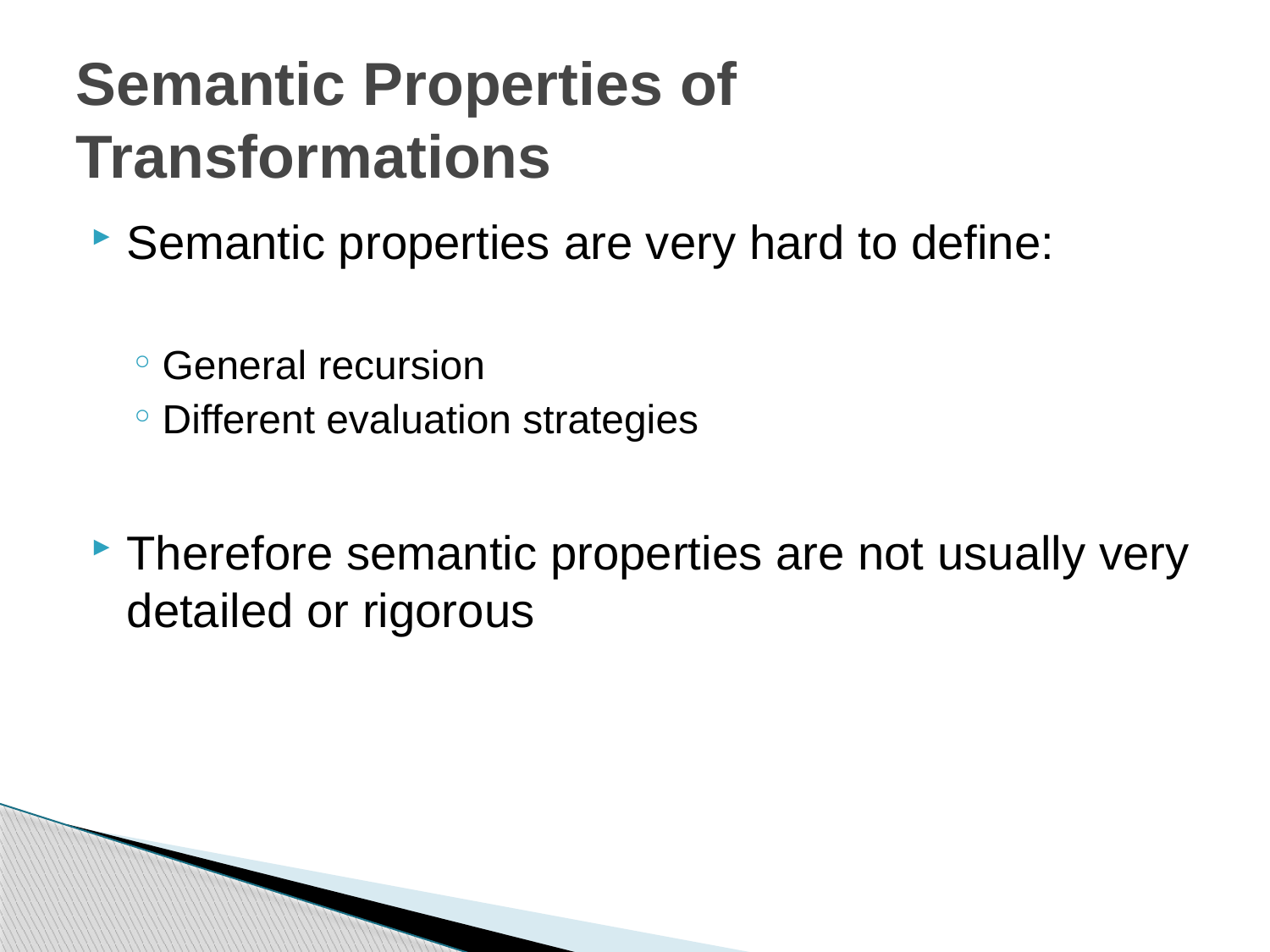

# Semantic Properties of Transformations
Semantic properties are very hard to define:

General recursion
Different evaluation strategies

Therefore semantic properties are not usually very detailed or rigorous